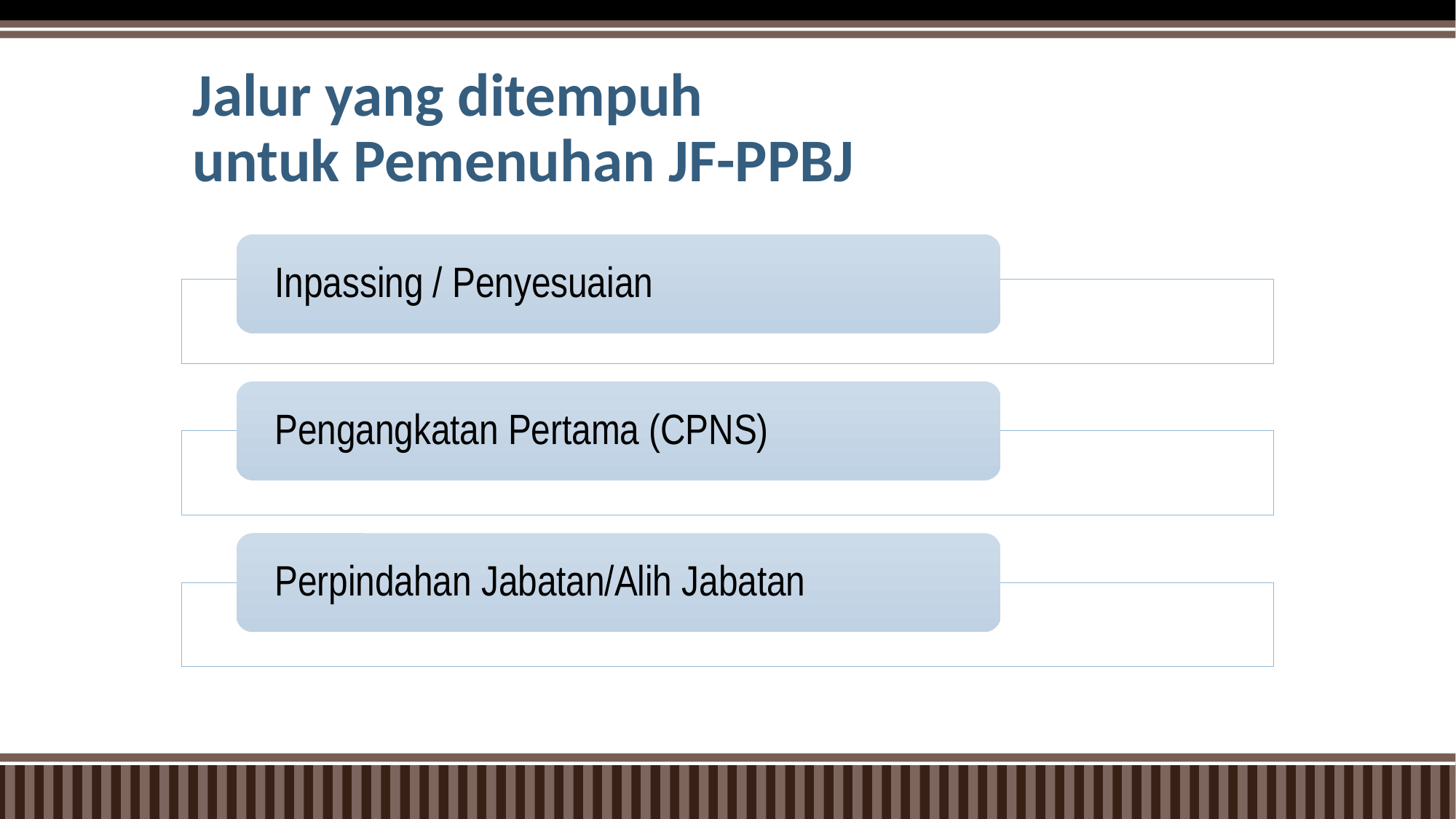

# Jalur yang ditempuh untuk Pemenuhan JF-PPBJ
Inpassing / Penyesuaian
Pengangkatan Pertama (CPNS)
Perpindahan Jabatan/Alih Jabatan